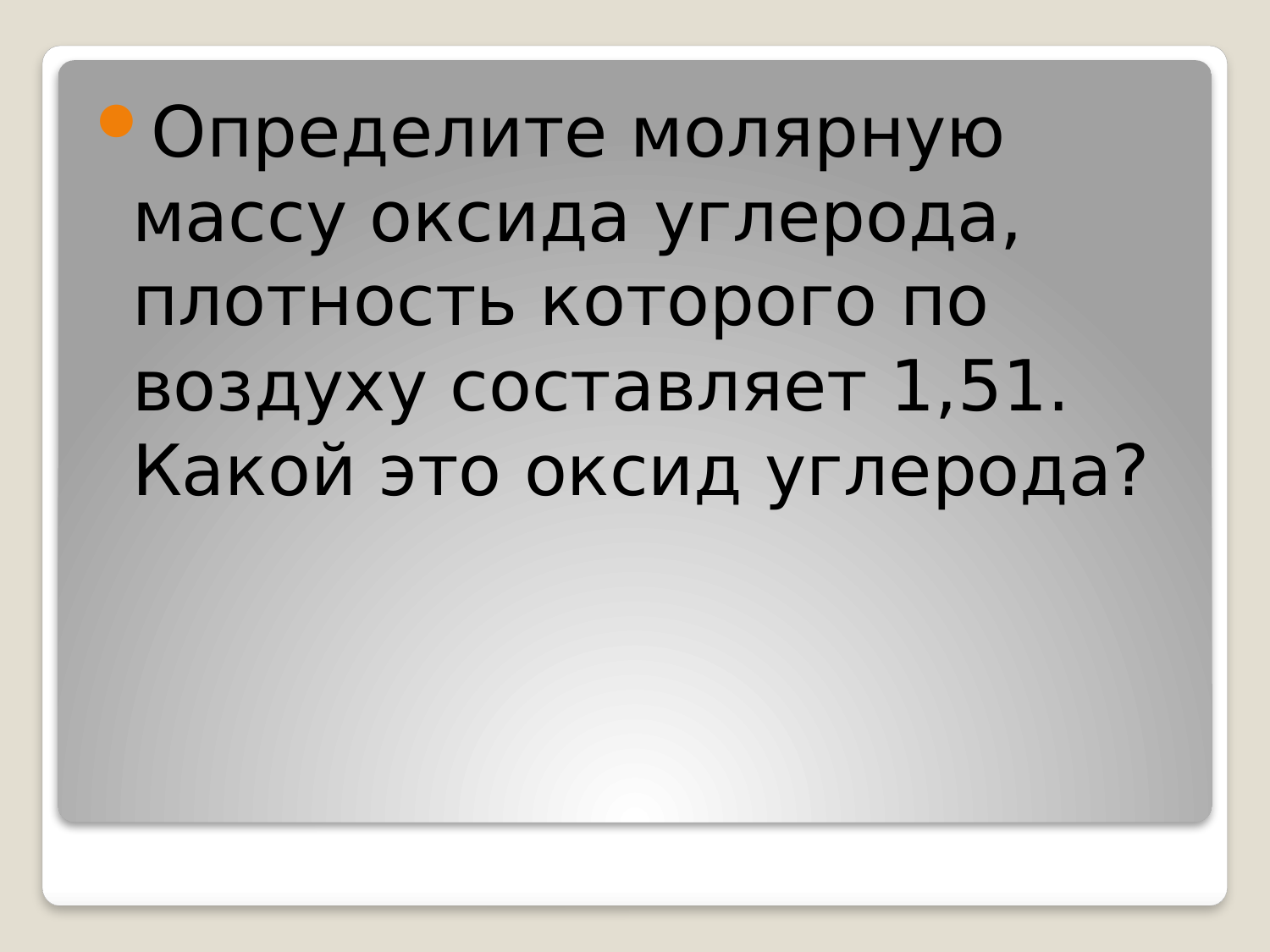

Определите молярную массу оксида углерода, плотность которого по воздуху составляет 1,51. Какой это оксид углерода?
#